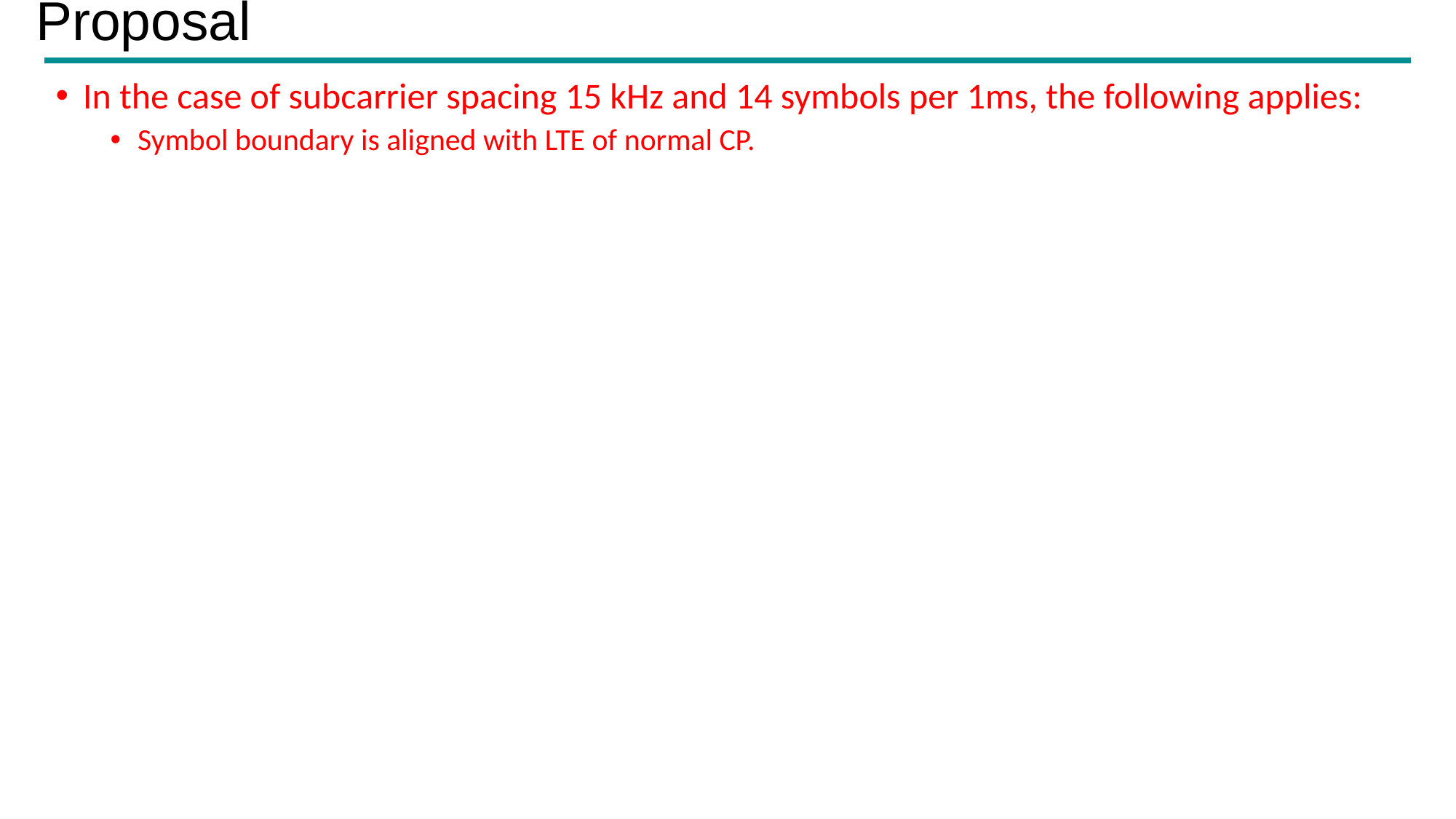

# Proposal
In the case of subcarrier spacing 15 kHz and 14 symbols per 1ms, the following applies:
Symbol boundary is aligned with LTE of normal CP.